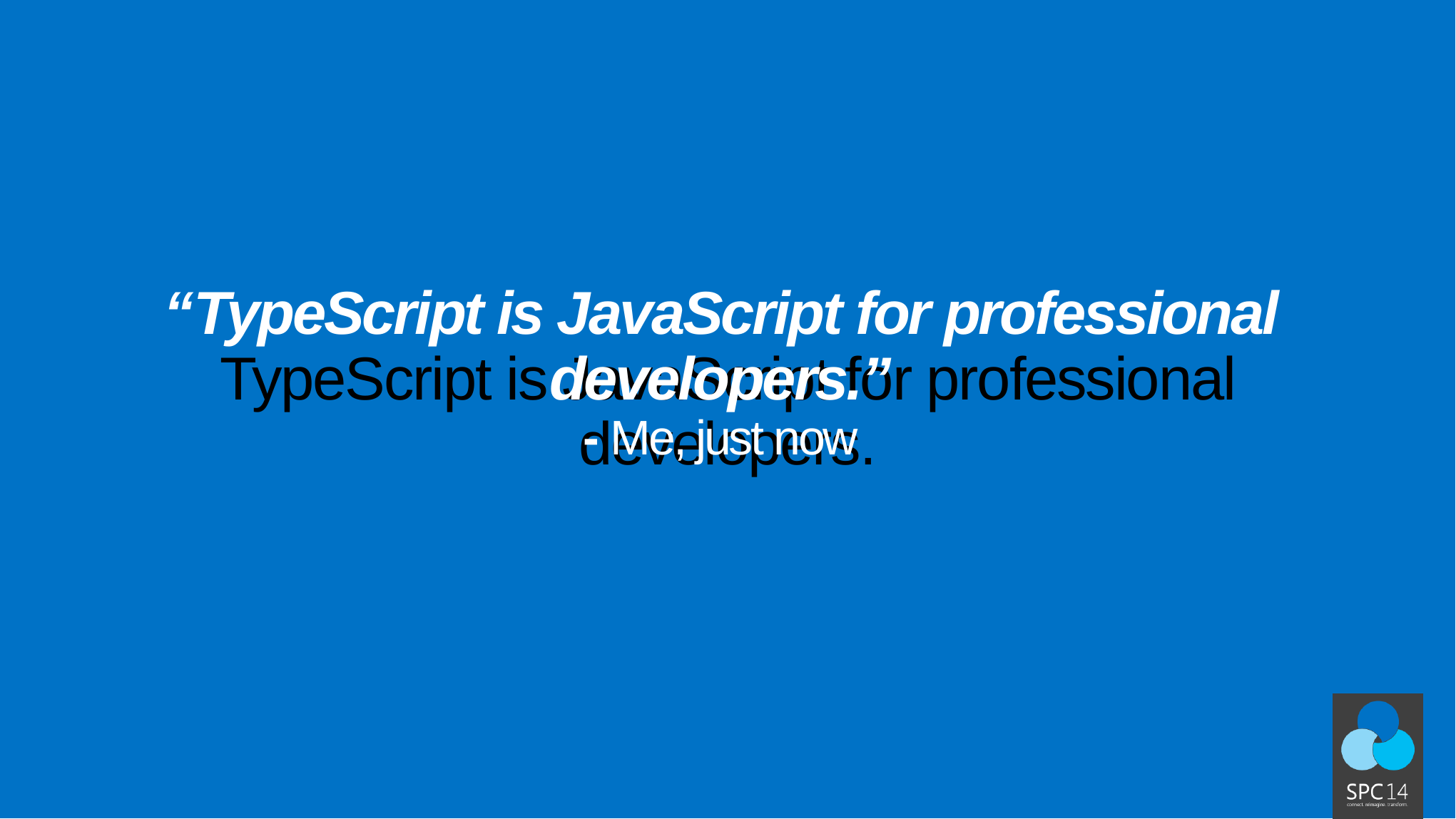

“TypeScript is JavaScript for professional developers.”
- Me, just now
# TypeScript is JavaScript for professional developers.